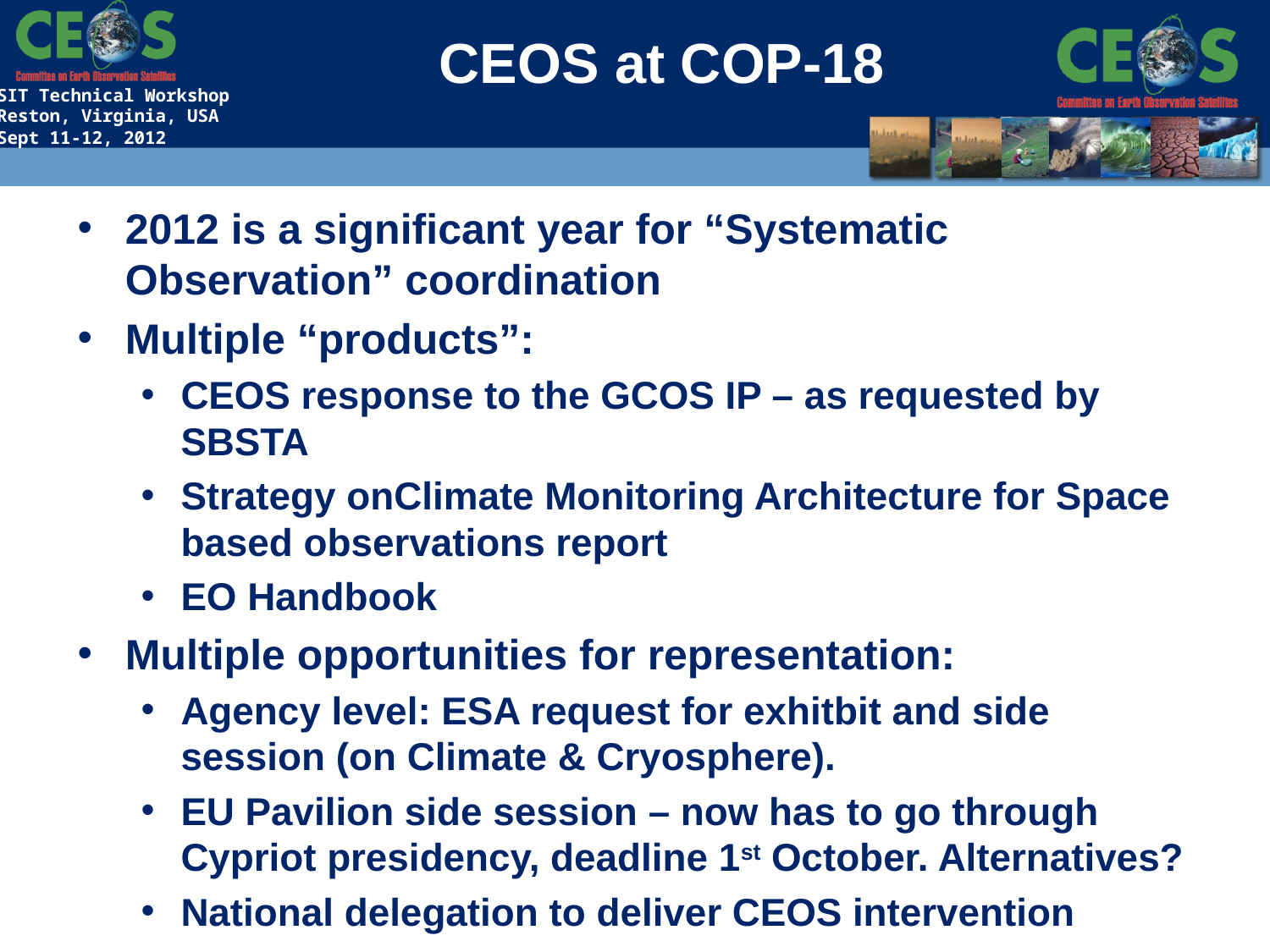

# CEOS at COP-18
2012 is a significant year for “Systematic Observation” coordination
Multiple “products”:
CEOS response to the GCOS IP – as requested by SBSTA
Strategy onClimate Monitoring Architecture for Space based observations report
EO Handbook
Multiple opportunities for representation:
Agency level: ESA request for exhitbit and side session (on Climate & Cryosphere).
EU Pavilion side session – now has to go through Cypriot presidency, deadline 1st October. Alternatives?
National delegation to deliver CEOS intervention